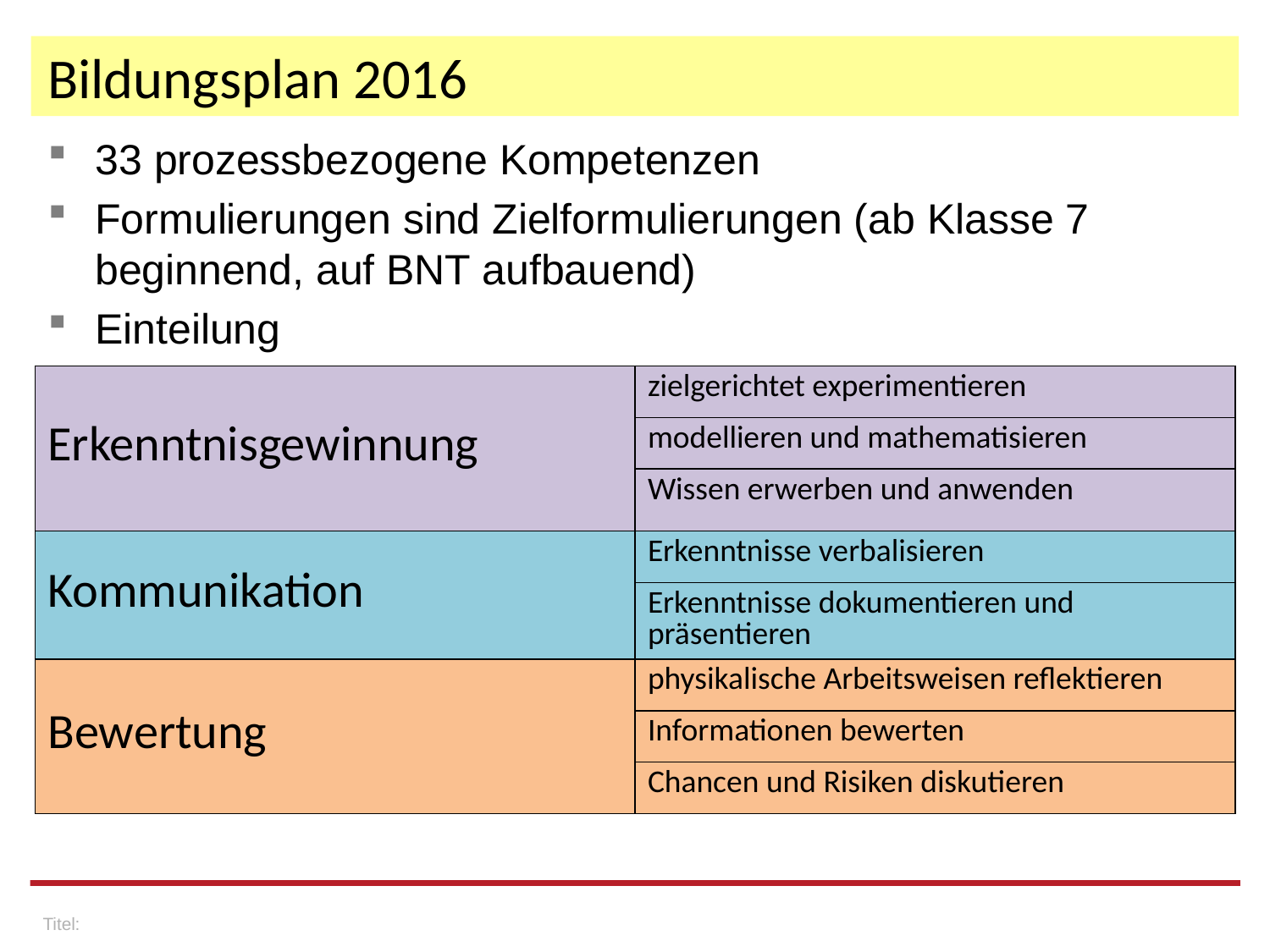

# Bildungsplan 2016
33 prozessbezogene Kompetenzen
Formulierungen sind Zielformulierungen (ab Klasse 7 beginnend, auf BNT aufbauend)
Einteilung

| Erkenntnisgewinnung | zielgerichtet experimentieren |
| --- | --- |
|  | modellieren und mathematisieren |
|  | Wissen erwerben und anwenden |
| Kommunikation | Erkenntnisse verbalisieren |
|  | Erkenntnisse dokumentieren und präsentieren |
| Bewertung | physikalische Arbeitsweisen reflektieren |
|  | Informationen bewerten |
|  | Chancen und Risiken diskutieren |
Titel: